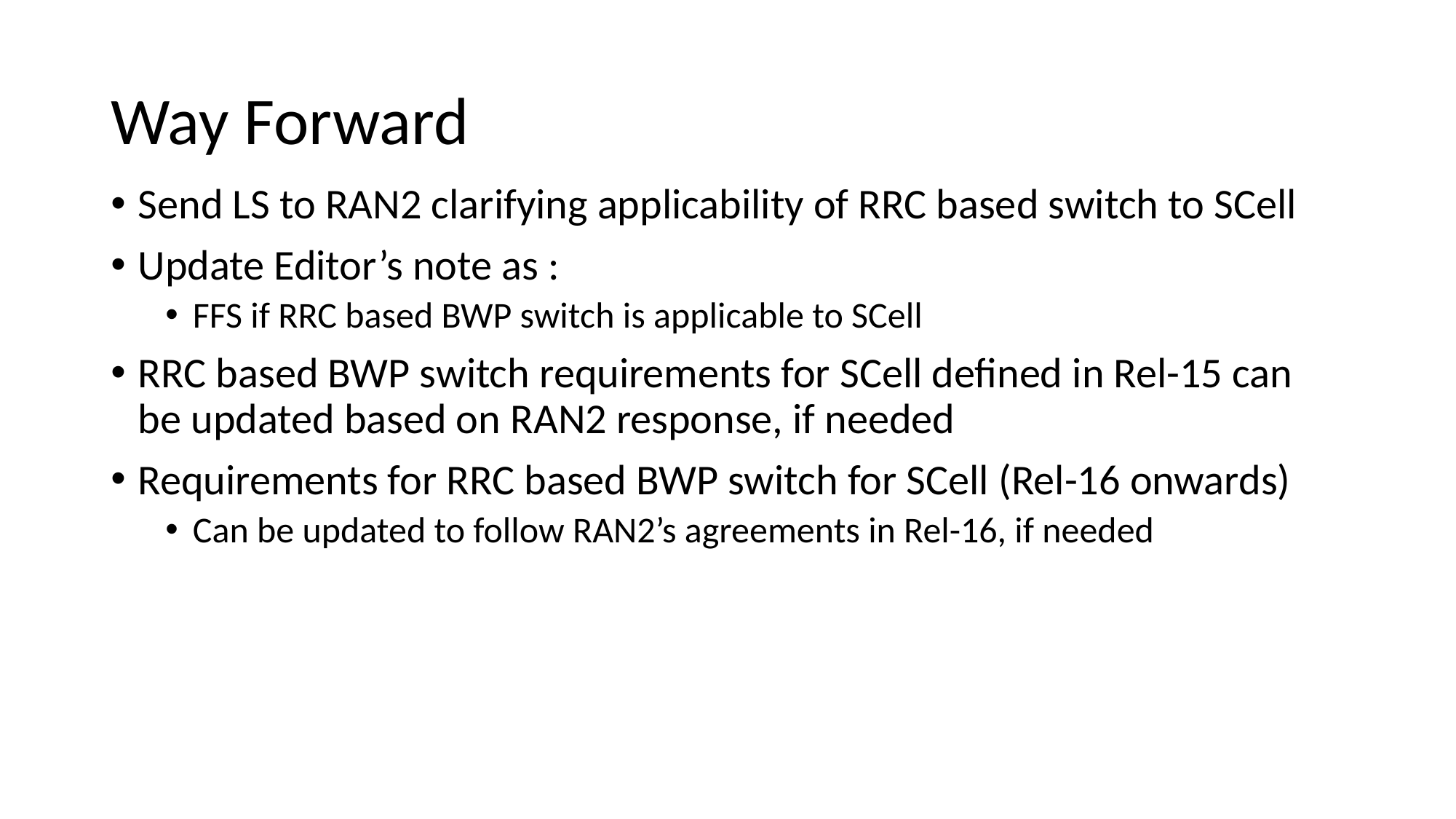

# Way Forward
Send LS to RAN2 clarifying applicability of RRC based switch to SCell
Update Editor’s note as :
FFS if RRC based BWP switch is applicable to SCell
RRC based BWP switch requirements for SCell defined in Rel-15 can be updated based on RAN2 response, if needed
Requirements for RRC based BWP switch for SCell (Rel-16 onwards)
Can be updated to follow RAN2’s agreements in Rel-16, if needed